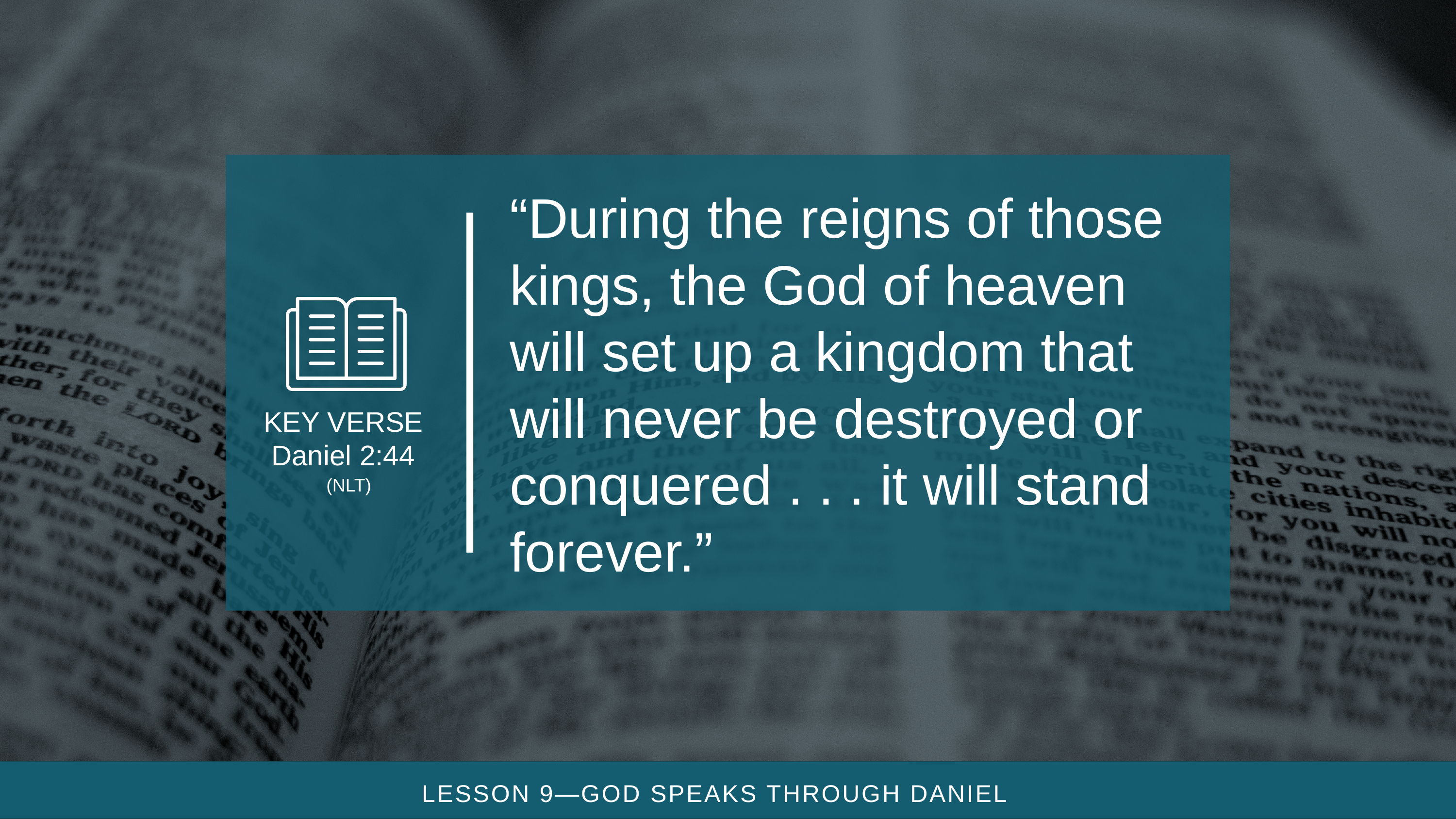

“During the reigns of those kings, the God of heaven will set up a kingdom that will never be destroyed or conquered . . . it will stand forever.”
(NLT)